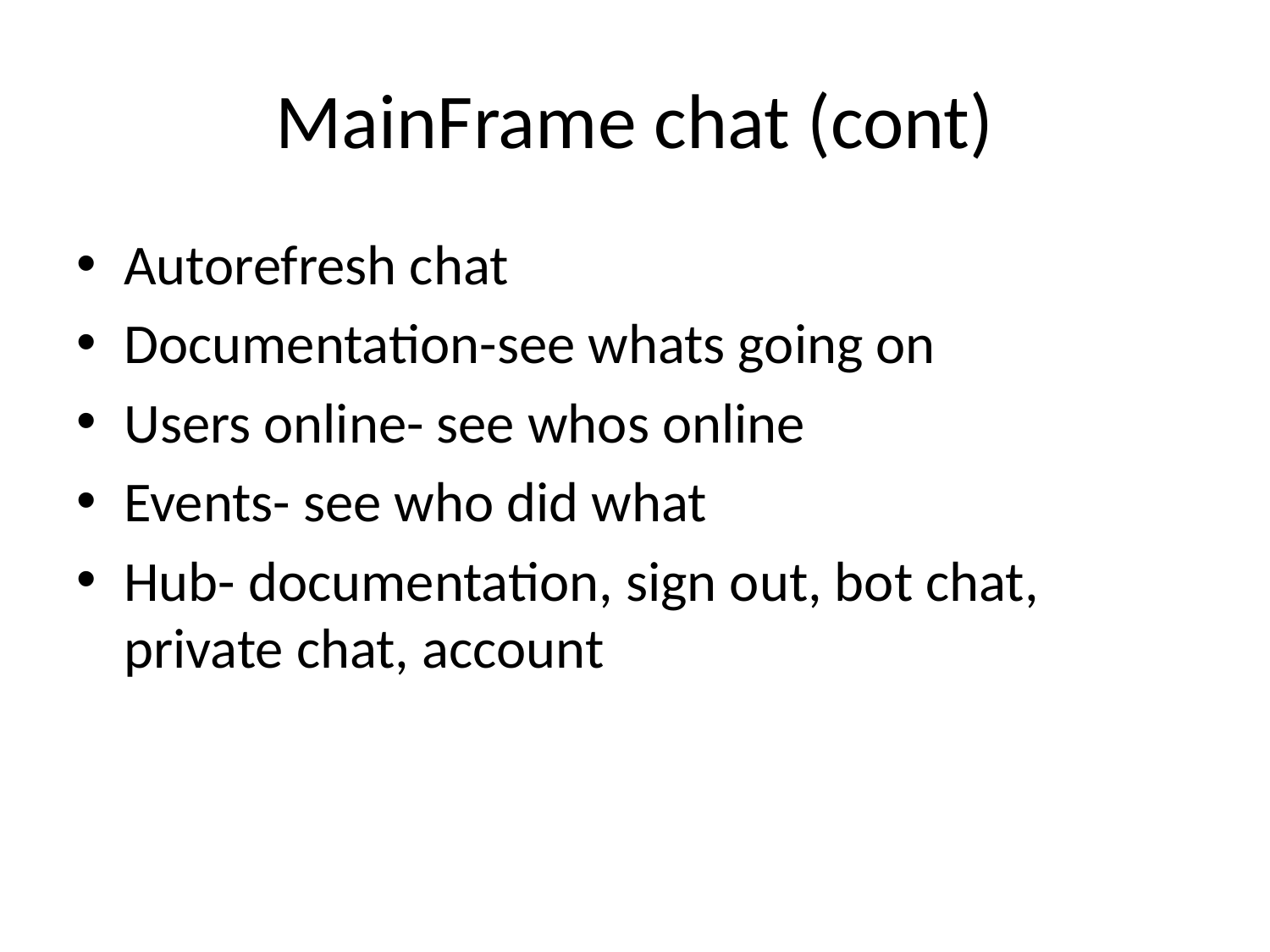

# MainFrame chat (cont)
Autorefresh chat
Documentation-see whats going on
Users online- see whos online
Events- see who did what
Hub- documentation, sign out, bot chat, private chat, account